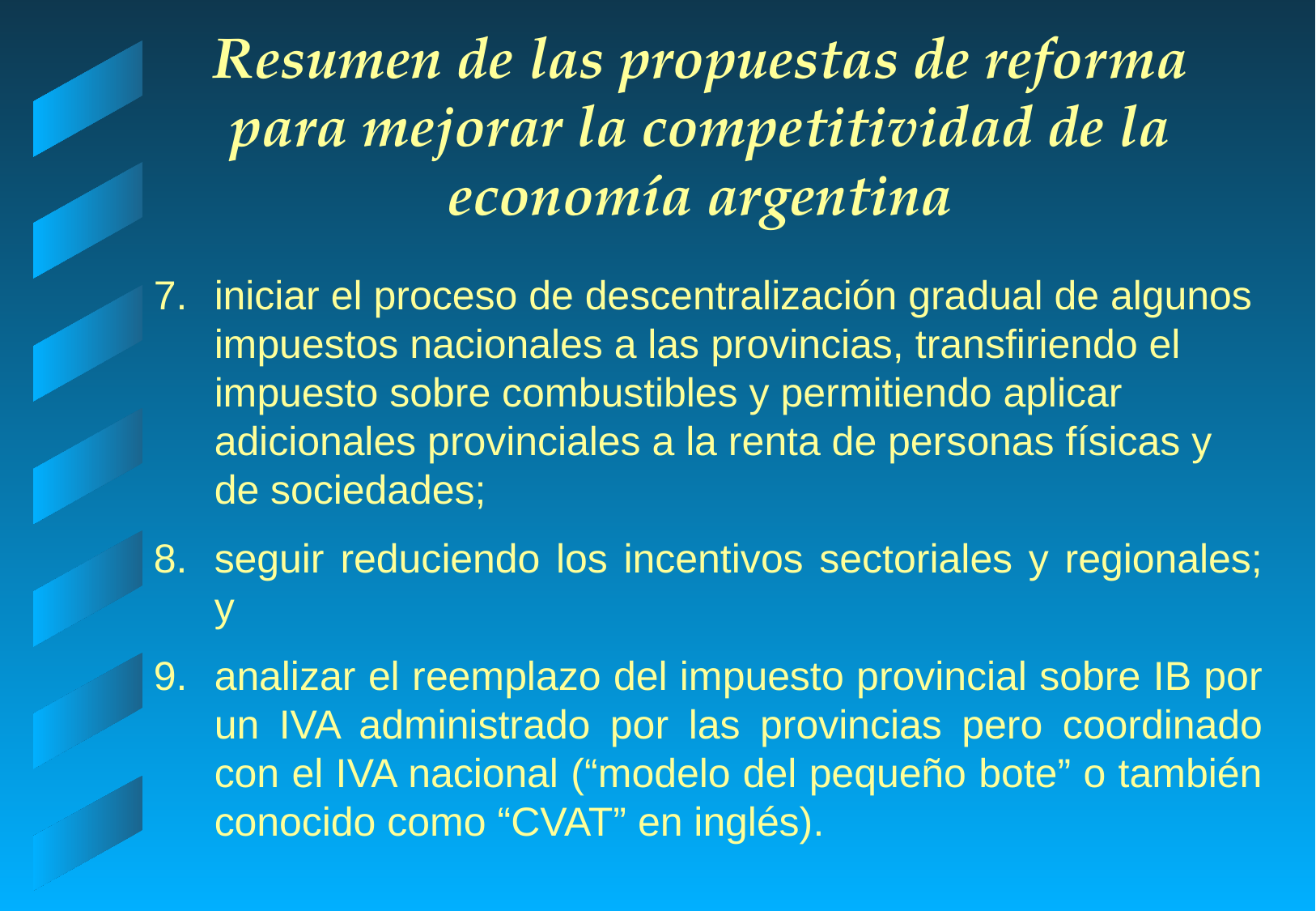

# Resumen de las propuestas de reforma para mejorar la competitividad de la economía argentina
iniciar el proceso de descentralización gradual de algunos impuestos nacionales a las provincias, transfiriendo el impuesto sobre combustibles y permitiendo aplicar adicionales provinciales a la renta de personas físicas y de sociedades;
seguir reduciendo los incentivos sectoriales y regionales; y
analizar el reemplazo del impuesto provincial sobre IB por un IVA administrado por las provincias pero coordinado con el IVA nacional (“modelo del pequeño bote” o también conocido como “CVAT” en inglés).